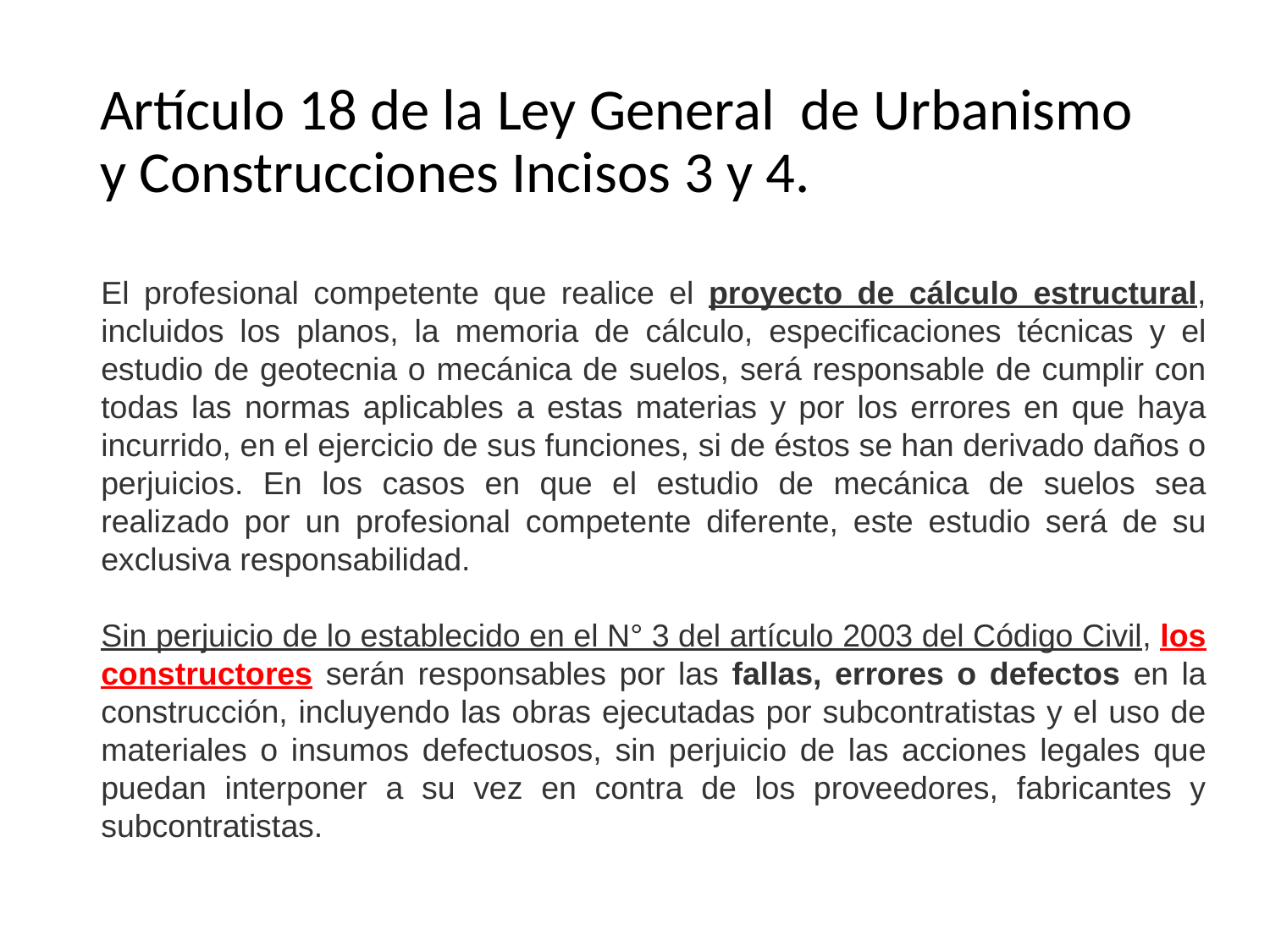

# Artículo 18 de la Ley General  de Urbanismo y Construcciones Incisos 3 y 4.
El profesional competente que realice el proyecto de cálculo estructural, incluidos los planos, la memoria de cálculo, especificaciones técnicas y el estudio de geotecnia o mecánica de suelos, será responsable de cumplir con todas las normas aplicables a estas materias y por los errores en que haya incurrido, en el ejercicio de sus funciones, si de éstos se han derivado daños o perjuicios. En los casos en que el estudio de mecánica de suelos sea realizado por un profesional competente diferente, este estudio será de su exclusiva responsabilidad.

Sin perjuicio de lo establecido en el N° 3 del artículo 2003 del Código Civil, los constructores serán responsables por las fallas, errores o defectos en la construcción, incluyendo las obras ejecutadas por subcontratistas y el uso de materiales o insumos defectuosos, sin perjuicio de las acciones legales que puedan interponer a su vez en contra de los proveedores, fabricantes y subcontratistas.